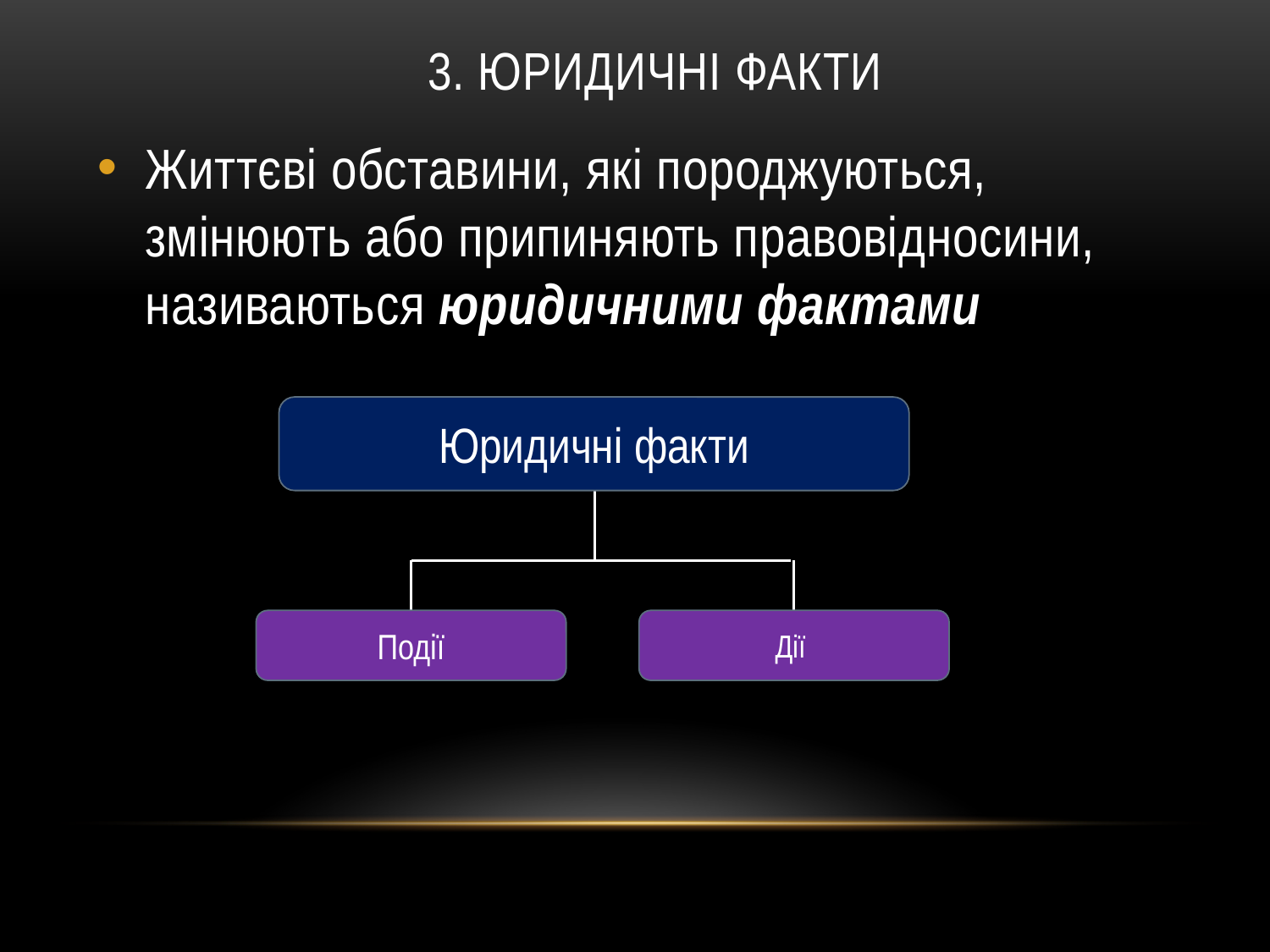

# 3. Юридичні факти
Життєві обставини, які породжуються, змінюють або припиняють правовідносини, називаються юридичними фактами
Юридичні факти
Події
Дії